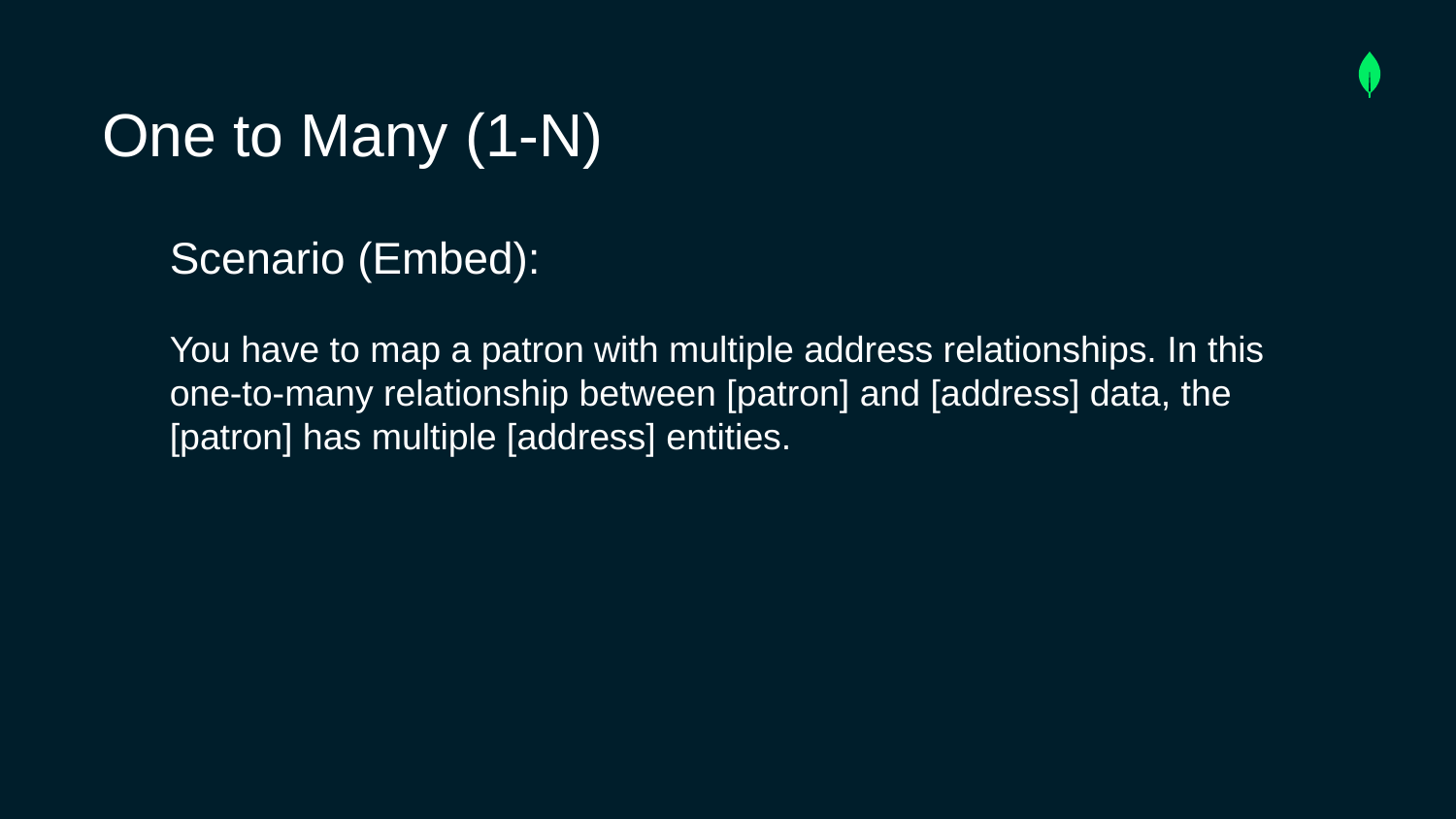

One to Many (1-N)
Scenario (Embed):

You have to map a patron with multiple address relationships. In this one-to-many relationship between [patron] and [address] data, the [patron] has multiple [address] entities.